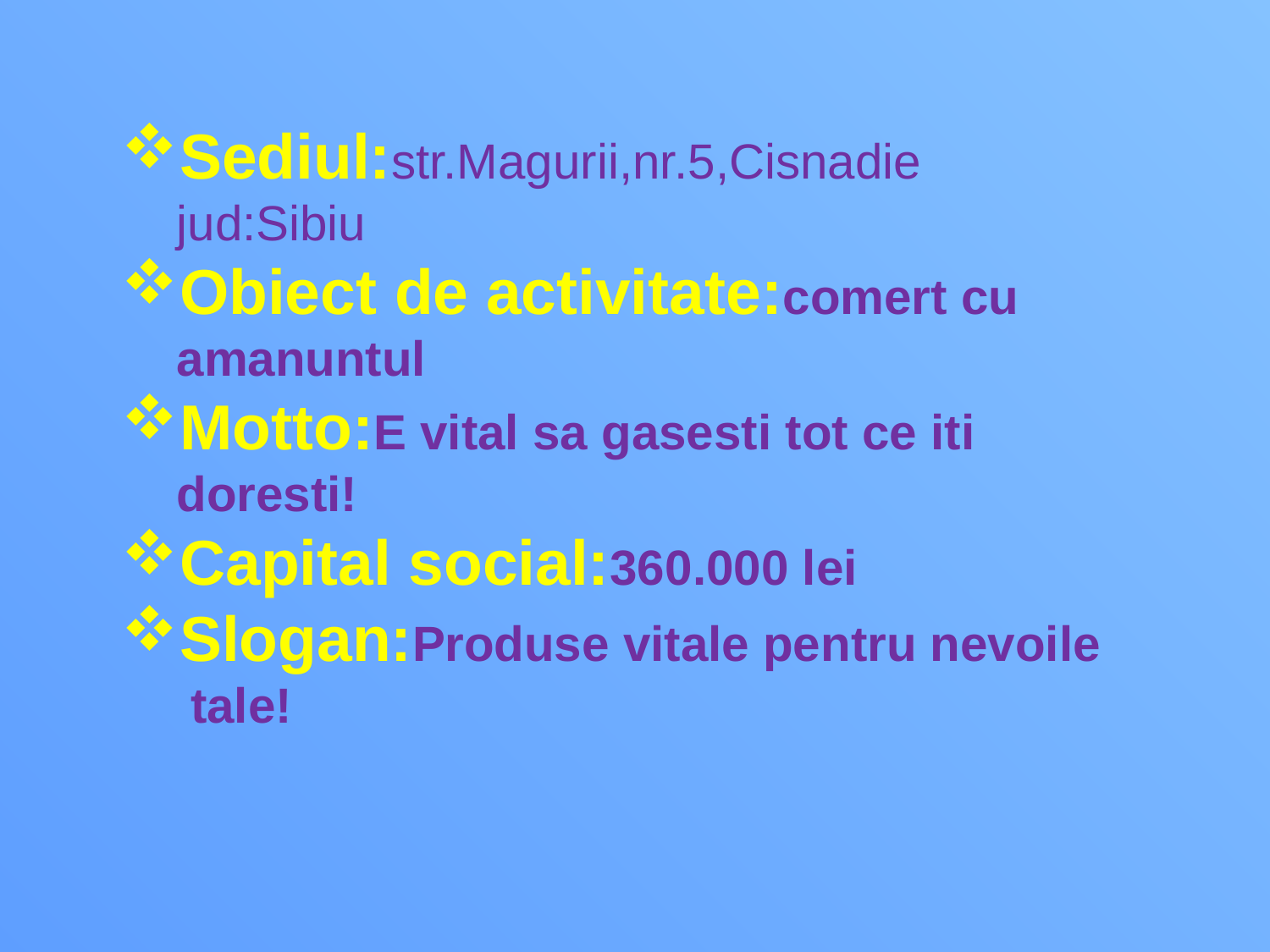

Sediul:str.Magurii,nr.5,Cisnadie
    jud:Sibiu
Obiect de activitate:comert cu
    amanuntul
Motto:E vital sa gasesti tot ce iti
    doresti!
Capital social:360.000 lei
Slogan:Produse vitale pentru nevoile
     tale!